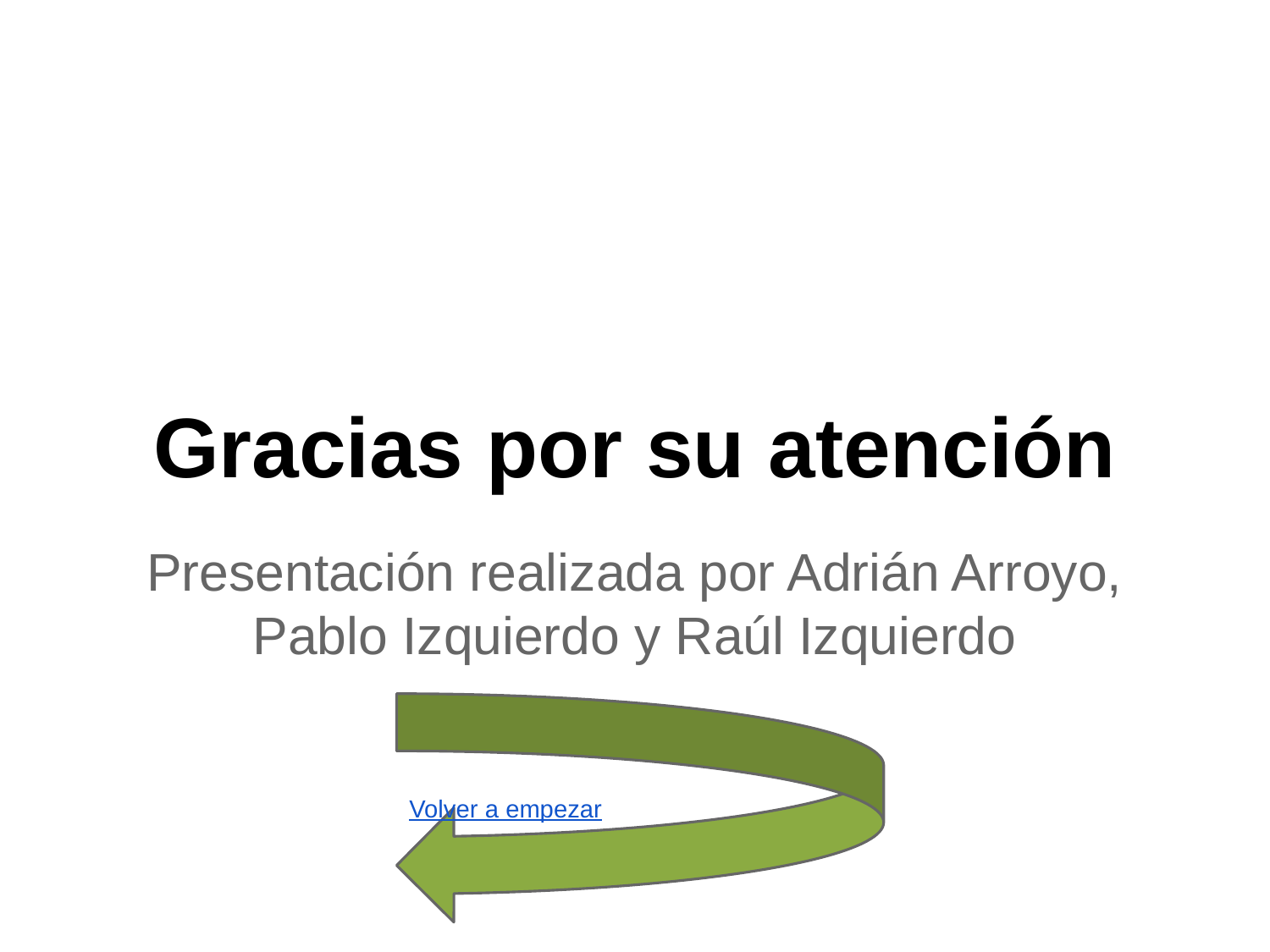

# Gracias por su atención
Presentación realizada por Adrián Arroyo, Pablo Izquierdo y Raúl Izquierdo
Volver a empezar